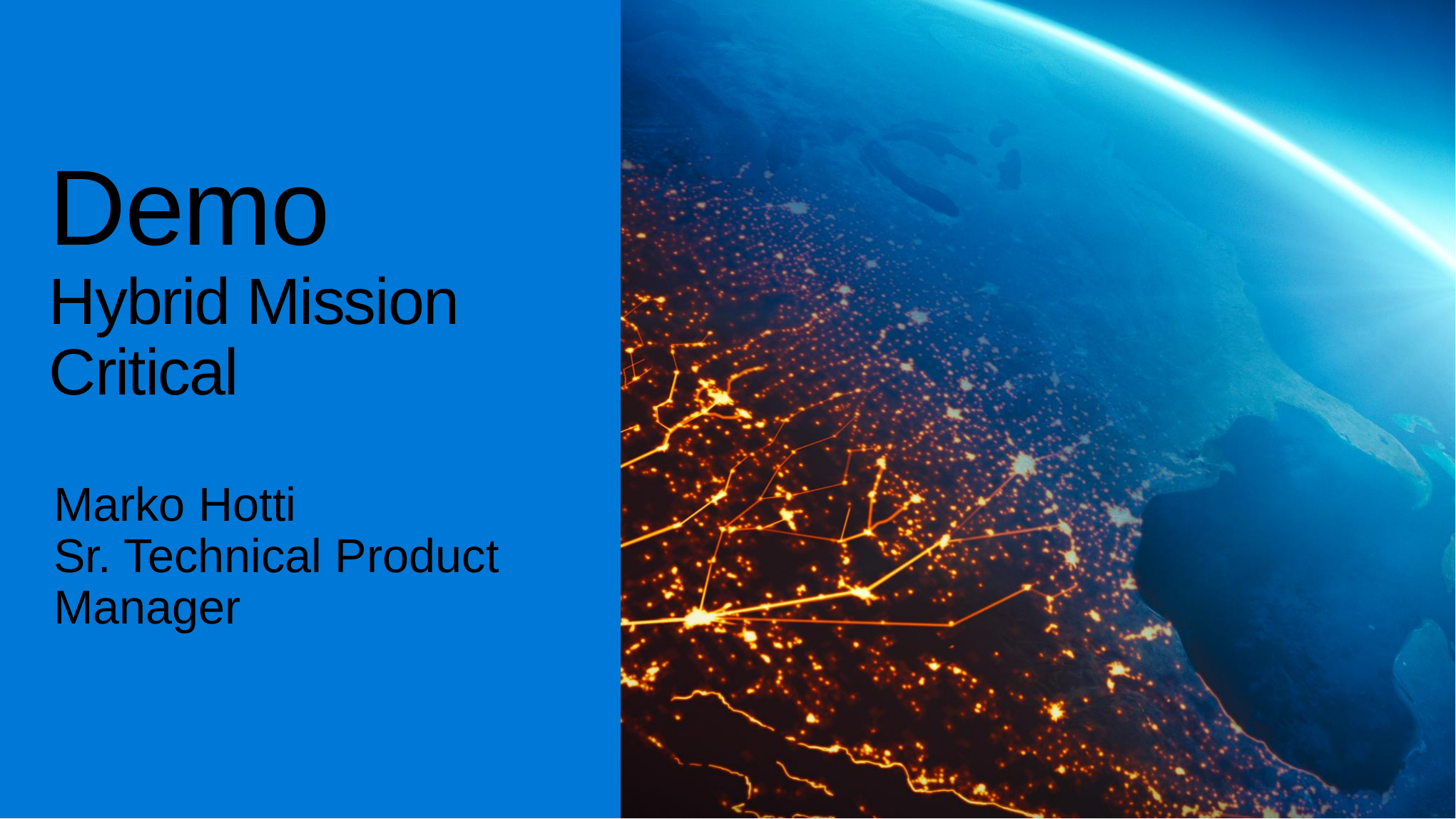

# Demo Hybrid Mission Critical
Marko Hotti
Sr. Technical Product Manager